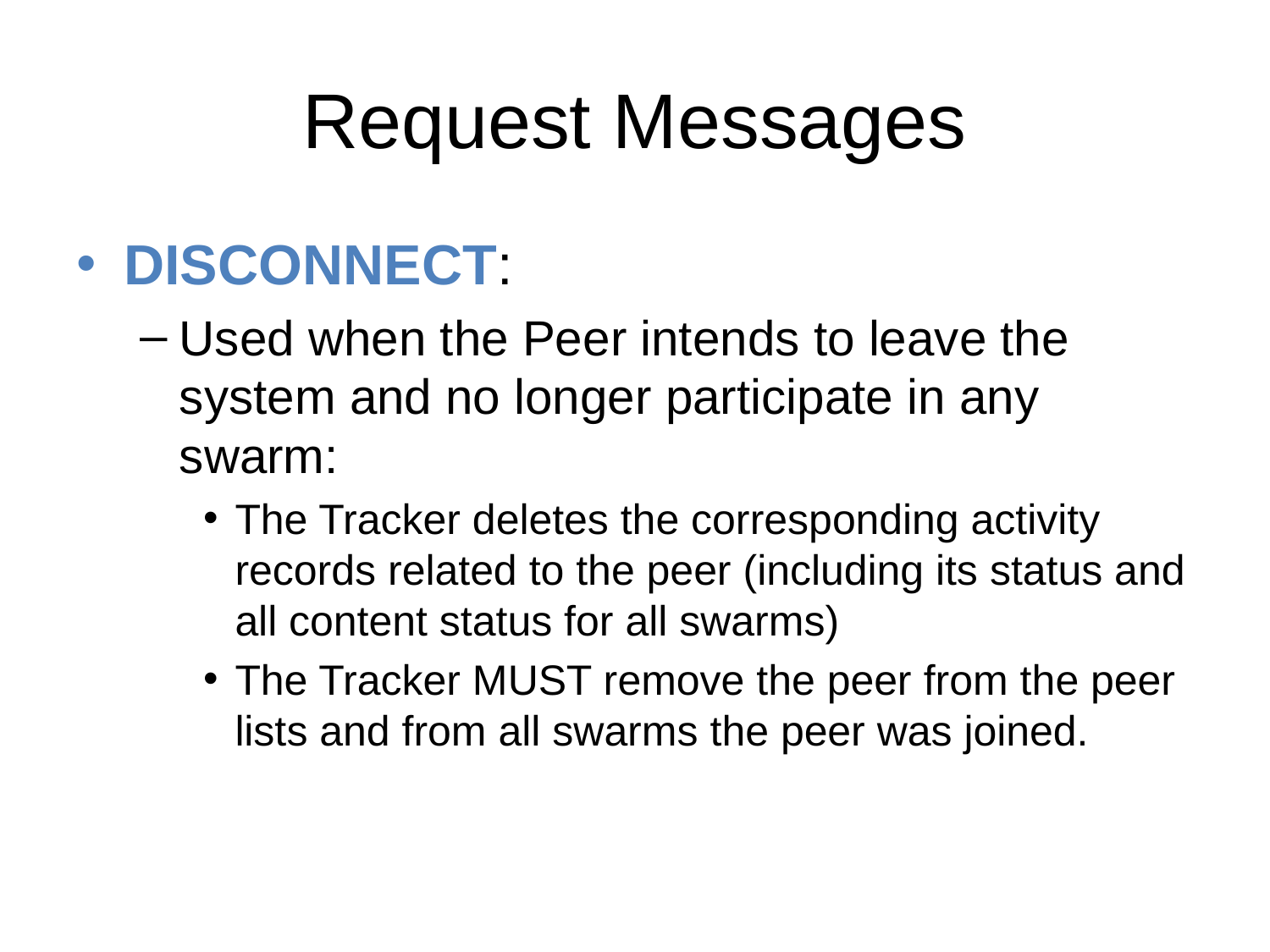

# Request Messages
DISCONNECT:
Used when the Peer intends to leave the system and no longer participate in any swarm:
The Tracker deletes the corresponding activity records related to the peer (including its status and all content status for all swarms)
The Tracker MUST remove the peer from the peer lists and from all swarms the peer was joined.